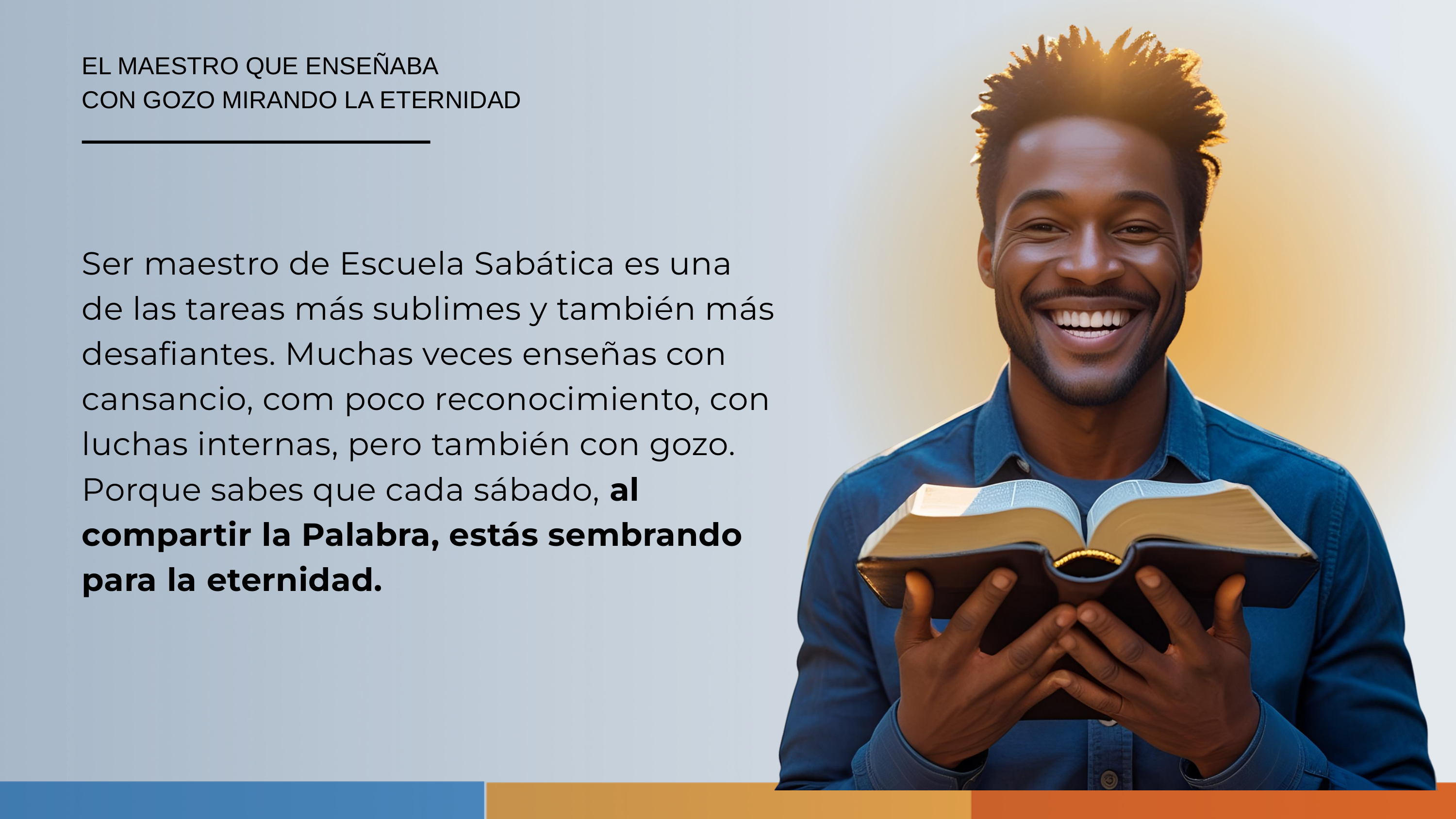

EL MAESTRO QUE ENSEÑABA
CON GOZO MIRANDO LA ETERNIDAD

Ser maestro de Escuela Sabática es una de las tareas más sublimes y también más desafiantes. Muchas veces enseñas con cansancio, com poco reconocimiento, con luchas internas, pero también con gozo. Porque sabes que cada sábado, al compartir la Palabra, estás sembrando para la eternidad.